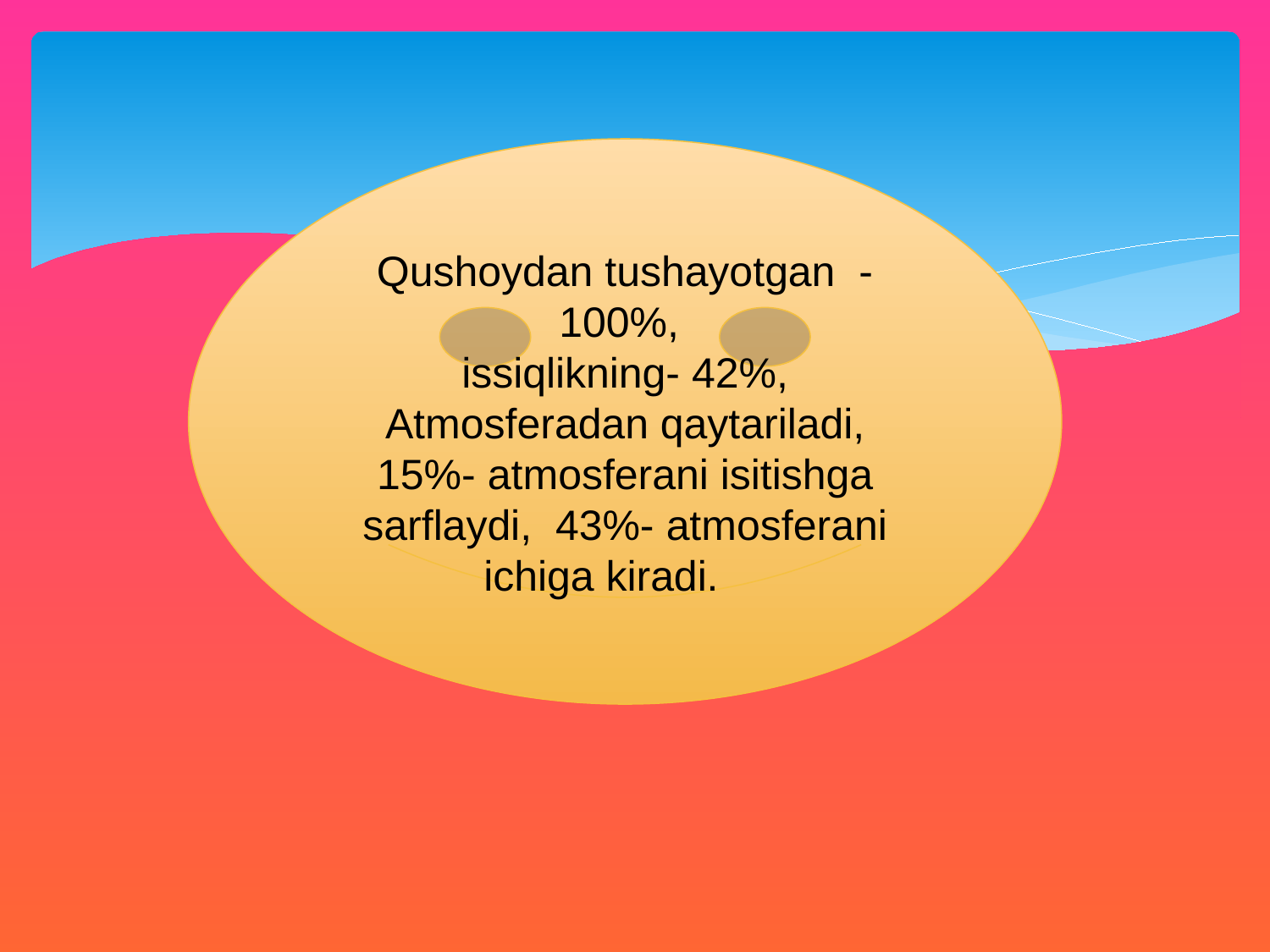

Qushoydan tushayotgan  -100%,
 issiqlikning- 42%,
Atmosferadan qaytariladi,
15%- atmosferani isitishga sarflaydi,  43%- atmosferani ichiga kiradi.